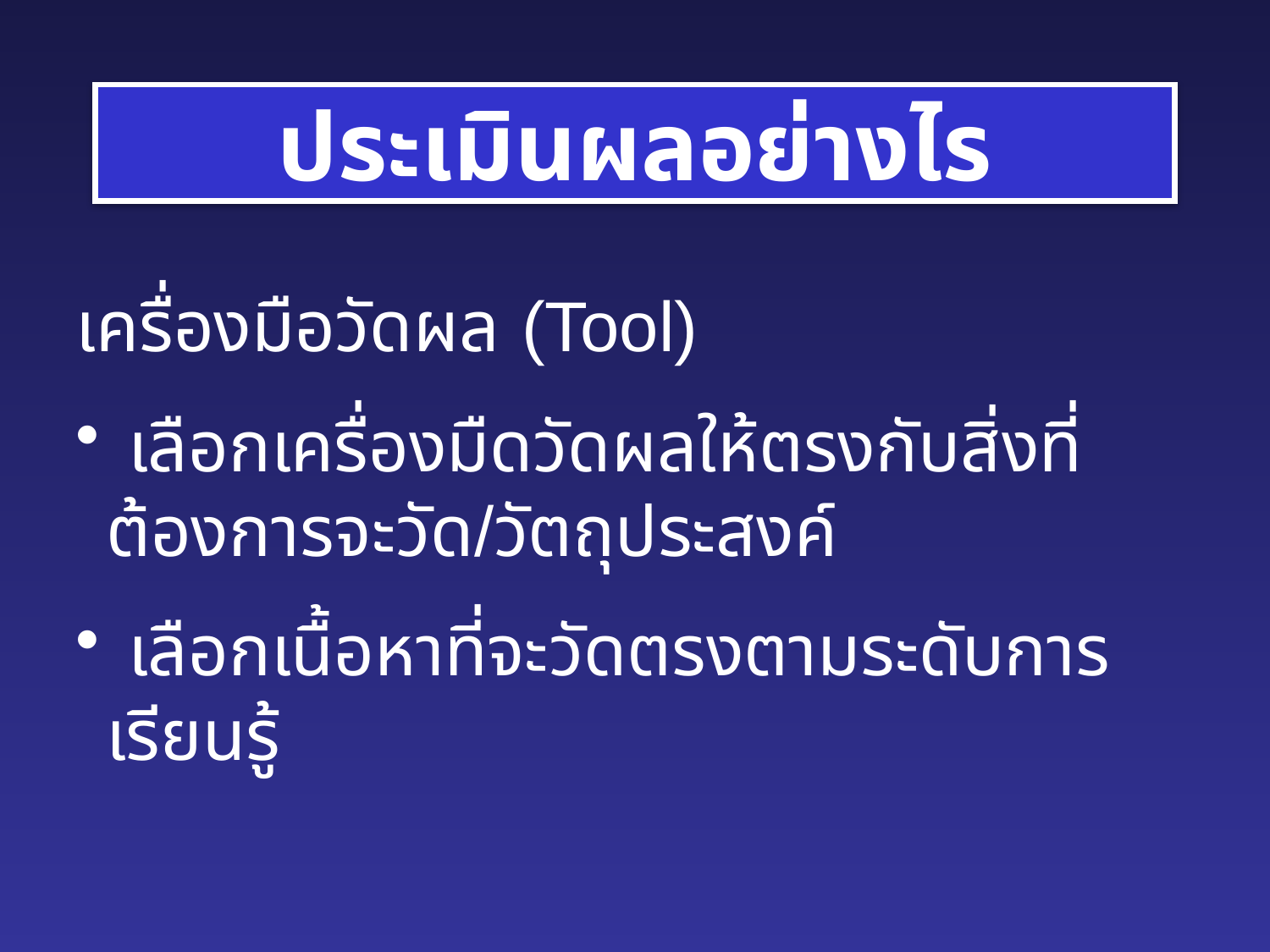

# ประเมินผลอย่างไร

เครื่องมือวัดผล (Tool)
 เลือกเครื่องมืดวัดผลให้ตรงกับสิ่งที่ต้องการจะวัด/วัตถุประสงค์
 เลือกเนื้อหาที่จะวัดตรงตามระดับการเรียนรู้